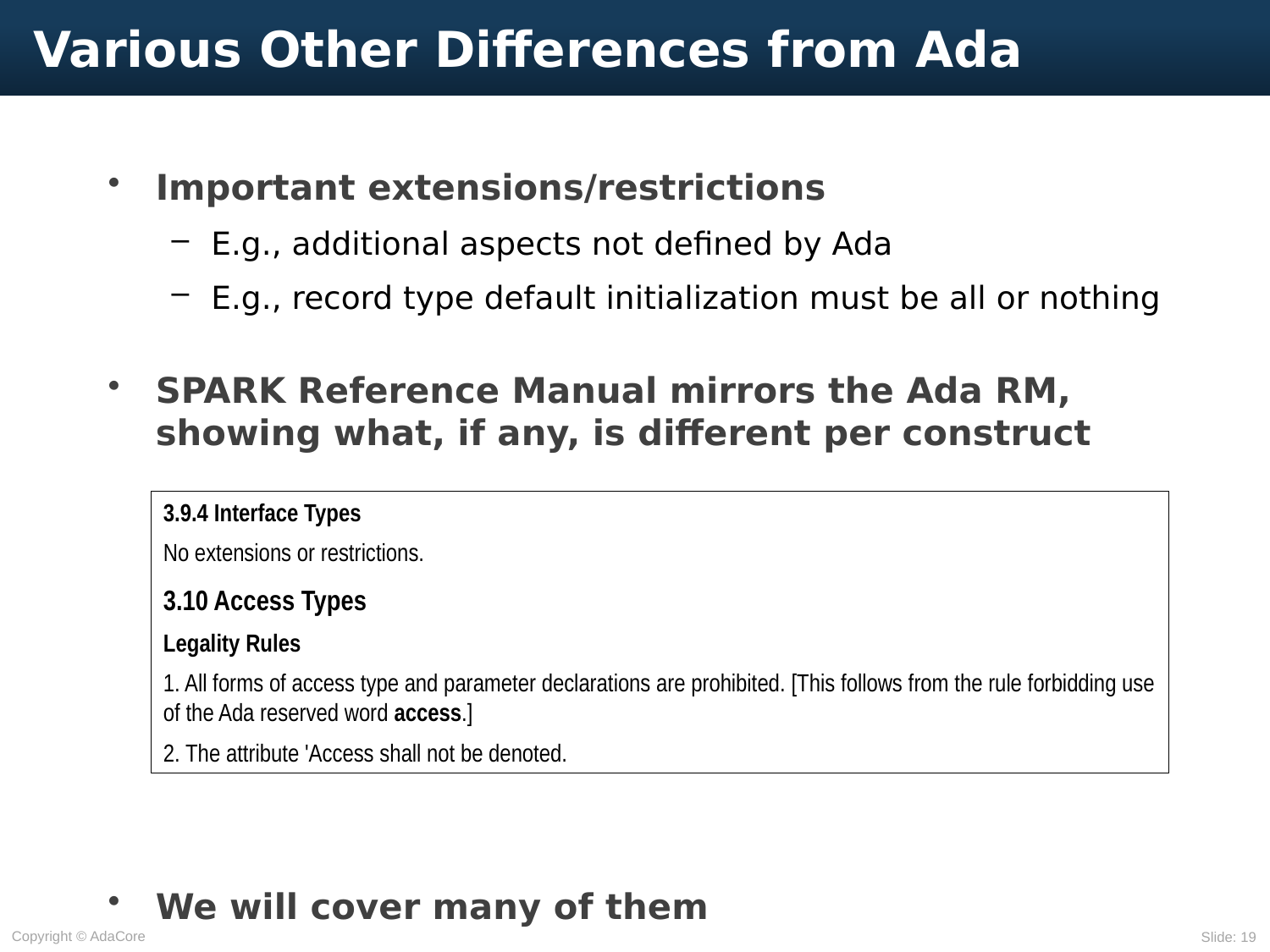

# Various Other Differences from Ada
Important extensions/restrictions
E.g., additional aspects not defined by Ada
E.g., record type default initialization must be all or nothing
SPARK Reference Manual mirrors the Ada RM, showing what, if any, is different per construct

We will cover many of them
3.9.4 Interface Types
No extensions or restrictions.
3.10 Access Types
Legality Rules
1. All forms of access type and parameter declarations are prohibited. [This follows from the rule forbidding use
of the Ada reserved word access.]
2. The attribute 'Access shall not be denoted.